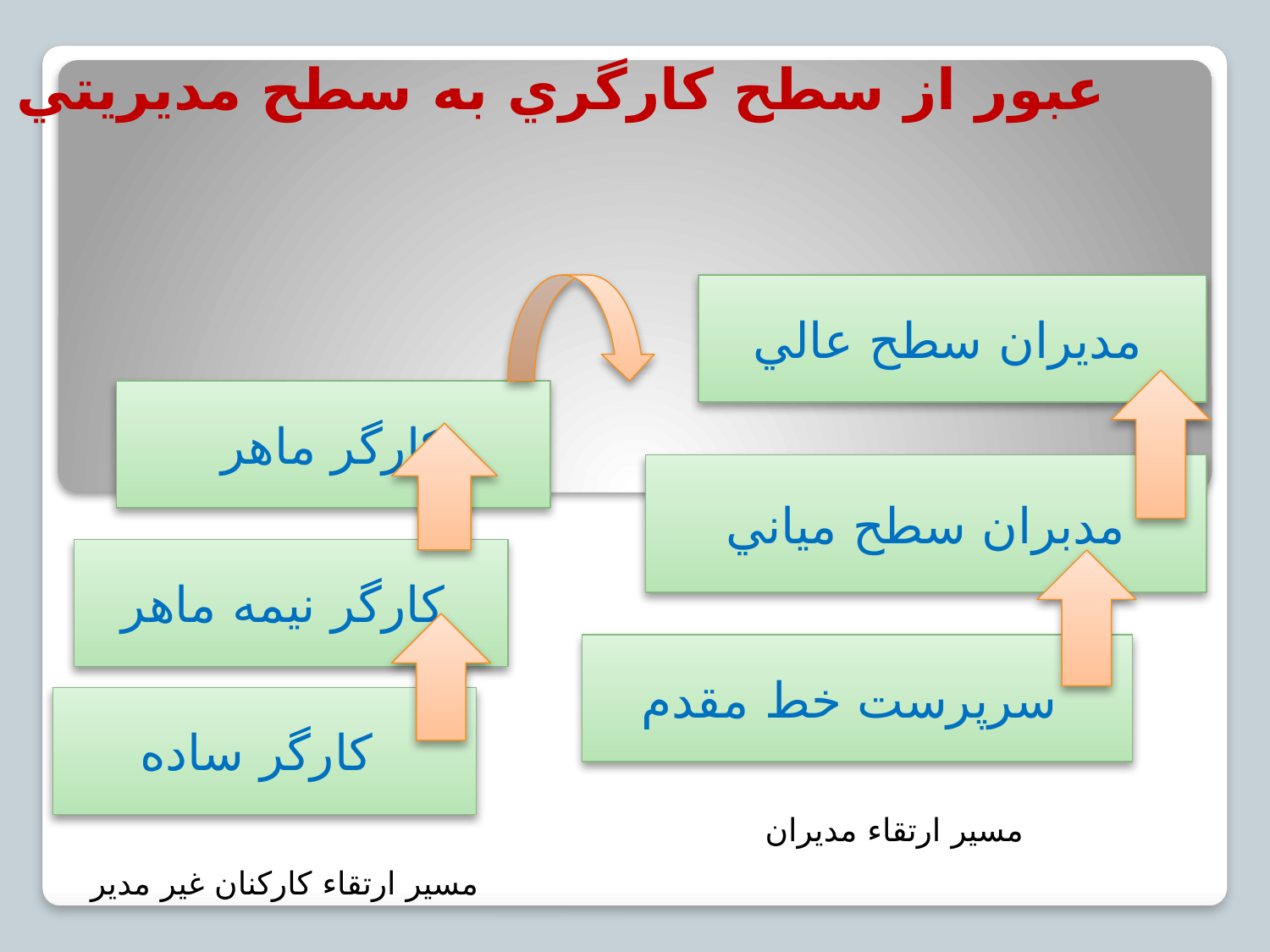

# عبور از سطح كارگري به سطح مديريتي

مديران سطح عالي

كارگر ماهر

مدبران سطح مياني
كارگر نيمه ماهر

سرپرست خط مقدم
كارگر ساده
مسیر ارتقاء مدیران
 مسیر ارتقاء کارکنان غیر مدیر